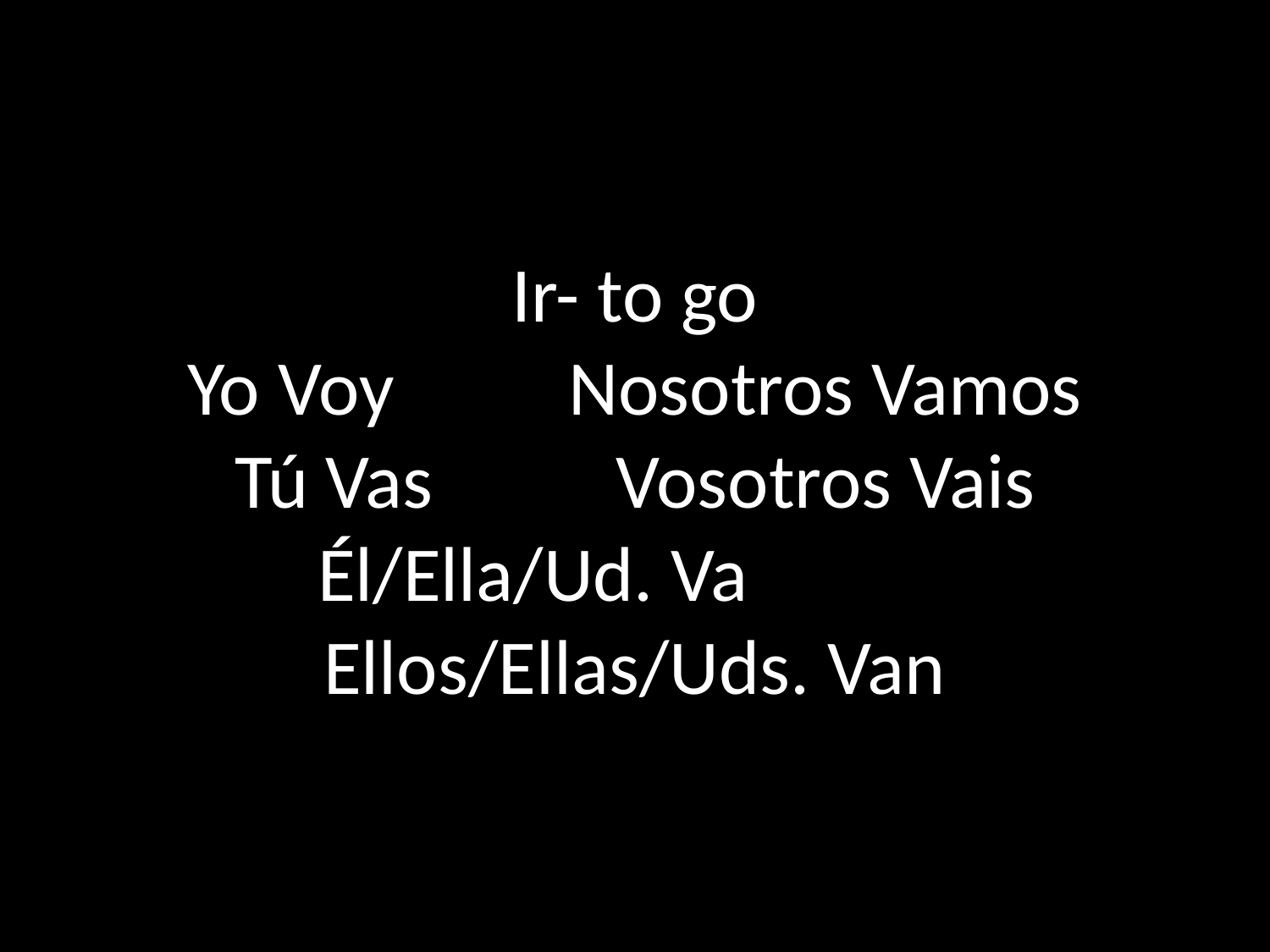

# Ir- to go Yo Voy		Nosotros Vamos Tú Vas		Vosotros Vais Él/Ella/Ud. Va Ellos/Ellas/Uds. Van